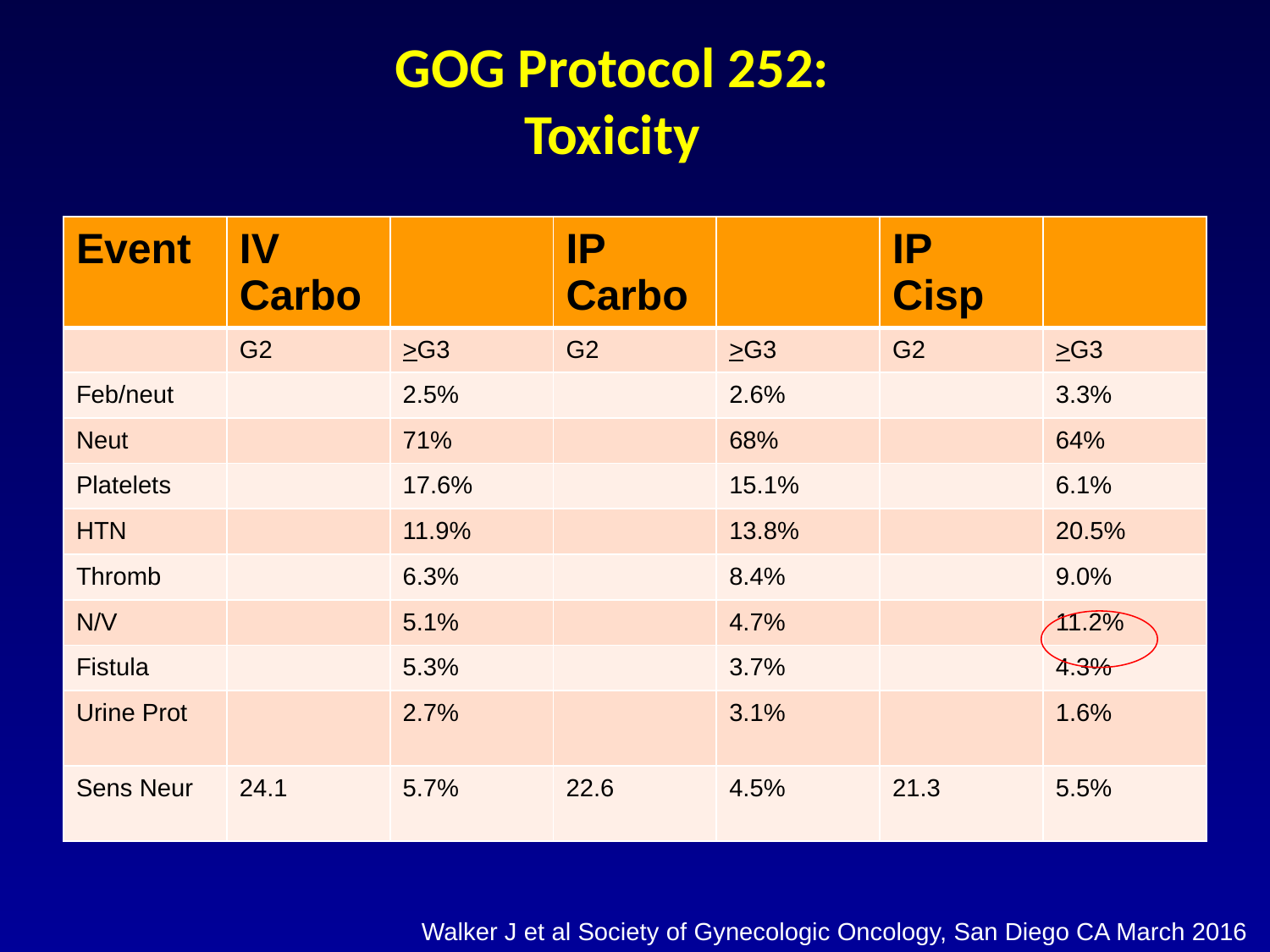

# GOG Protocol 252: Toxicity
| Event | IV Carbo |  | IP Carbo |  | IP Cisp |  |
| --- | --- | --- | --- | --- | --- | --- |
|  | G2 | >G3 | G2 | >G3 | G2 | >G3 |
| Feb/neut |  | 2.5% |  | 2.6% |  | 3.3% |
| Neut |  | 71% |  | 68% |  | 64% |
| Platelets |  | 17.6% |  | 15.1% |  | 6.1% |
| HTN |  | 11.9% |  | 13.8% |  | 20.5% |
| Thromb |  | 6.3% |  | 8.4% |  | 9.0% |
| N/V |  | 5.1% |  | 4.7% |  | 11.2% |
| Fistula |  | 5.3% |  | 3.7% |  | 4.3% |
| Urine Prot |  | 2.7% |  | 3.1% |  | 1.6% |
| Sens Neur | 24.1 | 5.7% | 22.6 | 4.5% | 21.3 | 5.5% |

Walker J et al Society of Gynecologic Oncology, San Diego CA March 2016